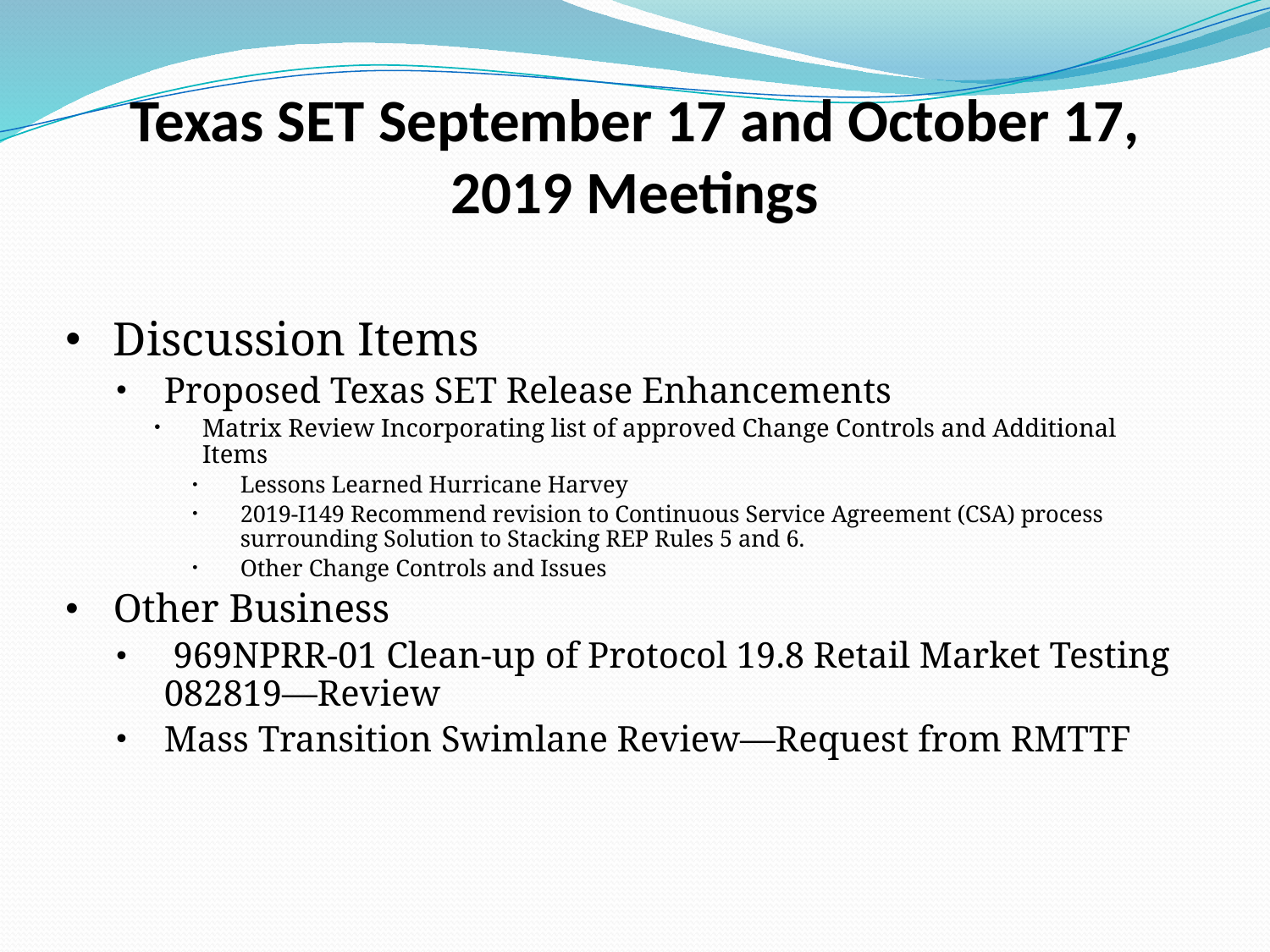

# Texas SET September 17 and October 17, 2019 Meetings

Discussion Items
Proposed Texas SET Release Enhancements
Matrix Review Incorporating list of approved Change Controls and Additional Items
Lessons Learned Hurricane Harvey
2019-I149 Recommend revision to Continuous Service Agreement (CSA) process surrounding Solution to Stacking REP Rules 5 and 6.
Other Change Controls and Issues
Other Business
 969NPRR-01 Clean-up of Protocol 19.8 Retail Market Testing 082819—Review
Mass Transition Swimlane Review—Request from RMTTF